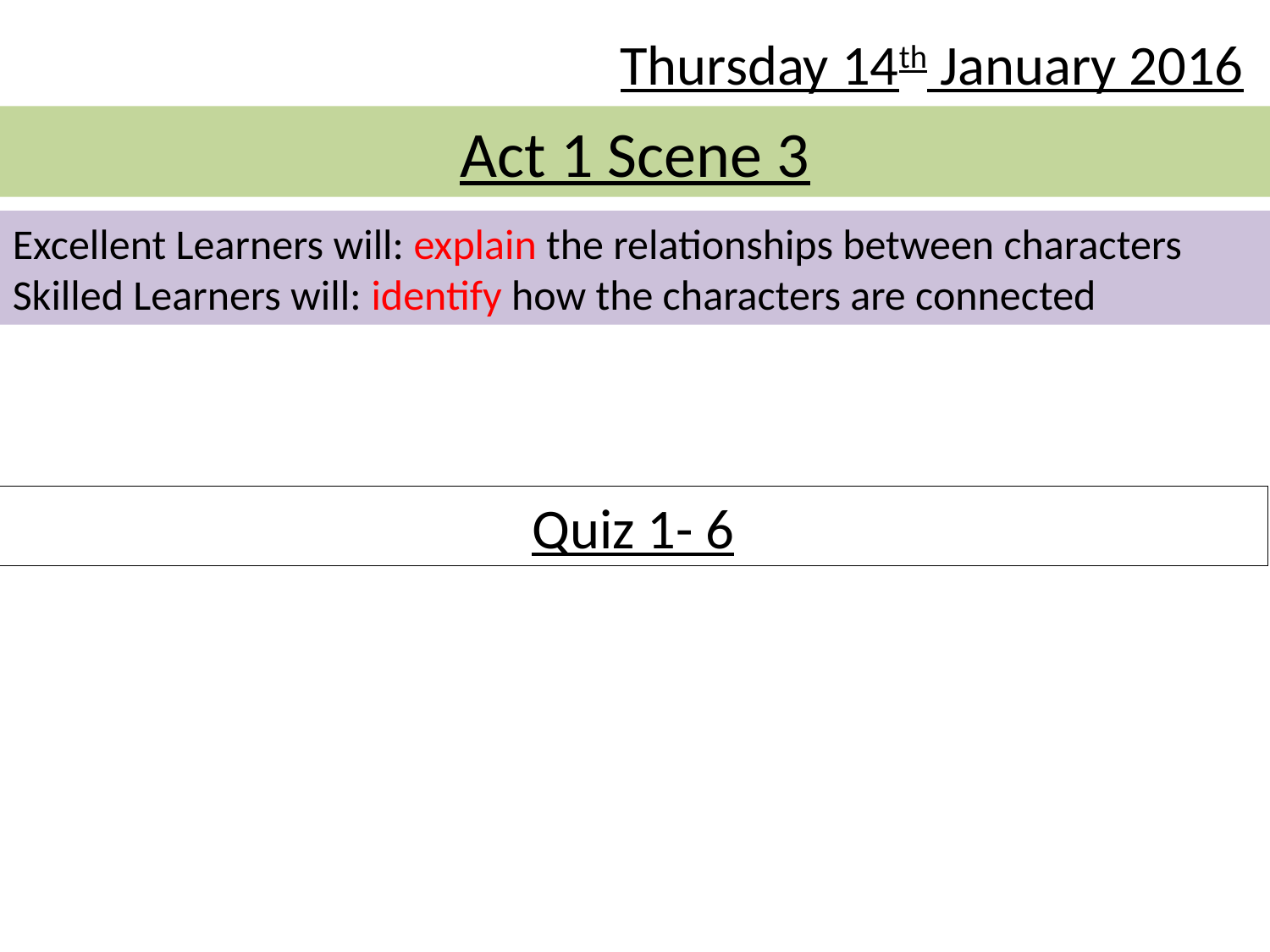

Thursday 14th January 2016
# Act 1 Scene 3
Excellent Learners will: explain the relationships between characters
Skilled Learners will: identify how the characters are connected
Quiz 1- 6